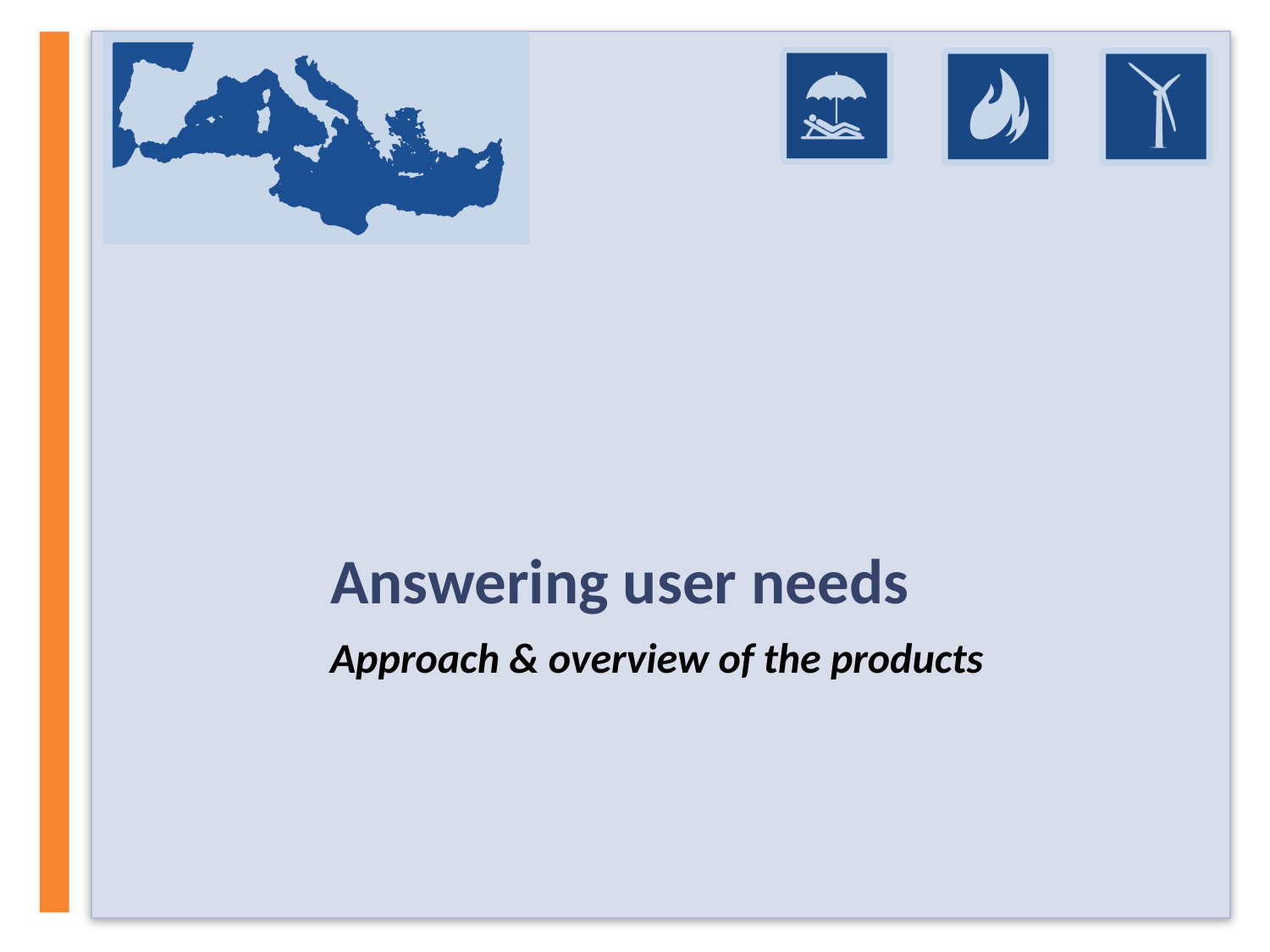

# Answering user needs
Approach & overview of the products